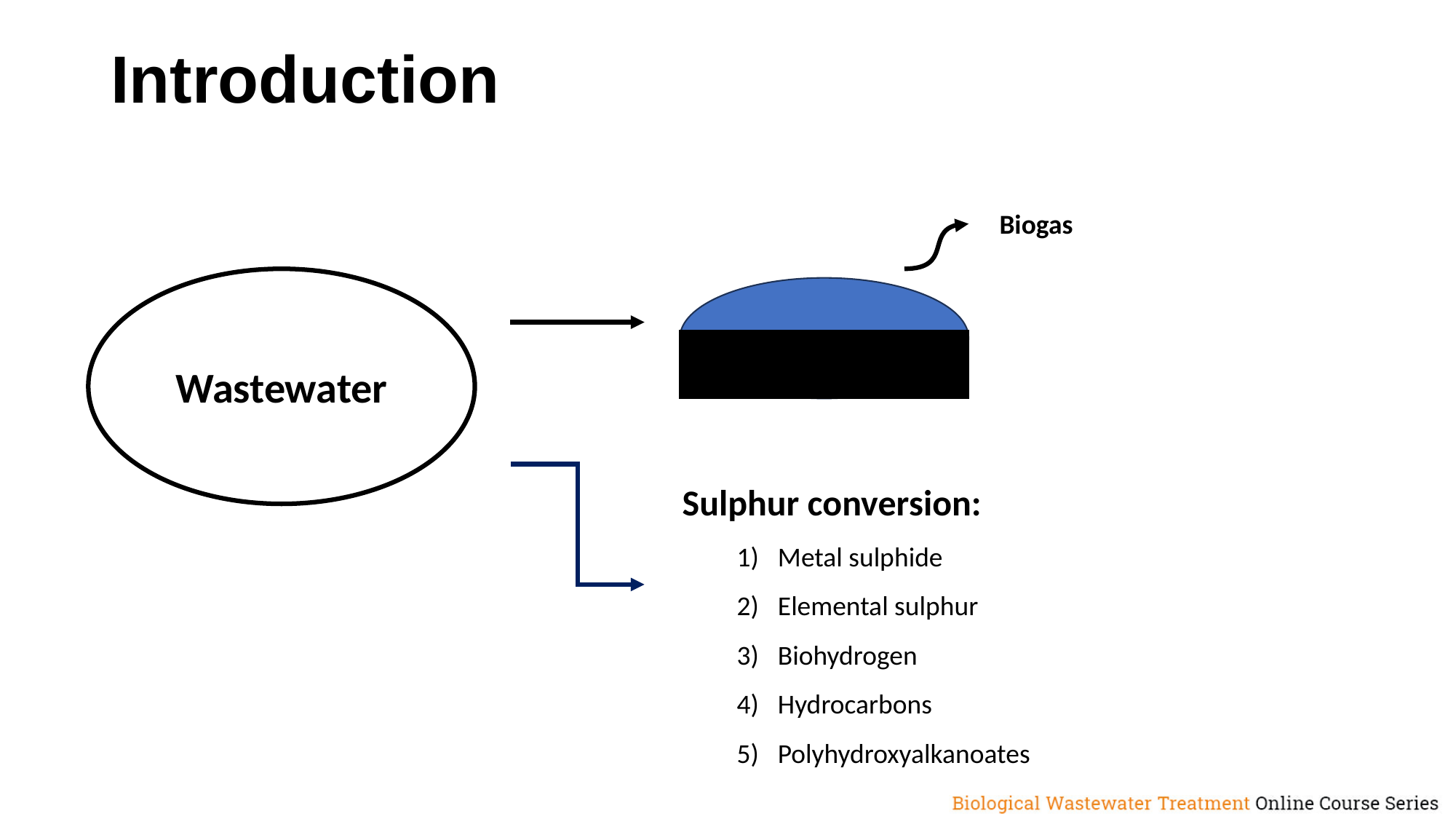

# Introduction
Biogas
Wastewater

Sulphur conversion:
Metal sulphide
Elemental sulphur
Biohydrogen
Hydrocarbons
Polyhydroxyalkanoates